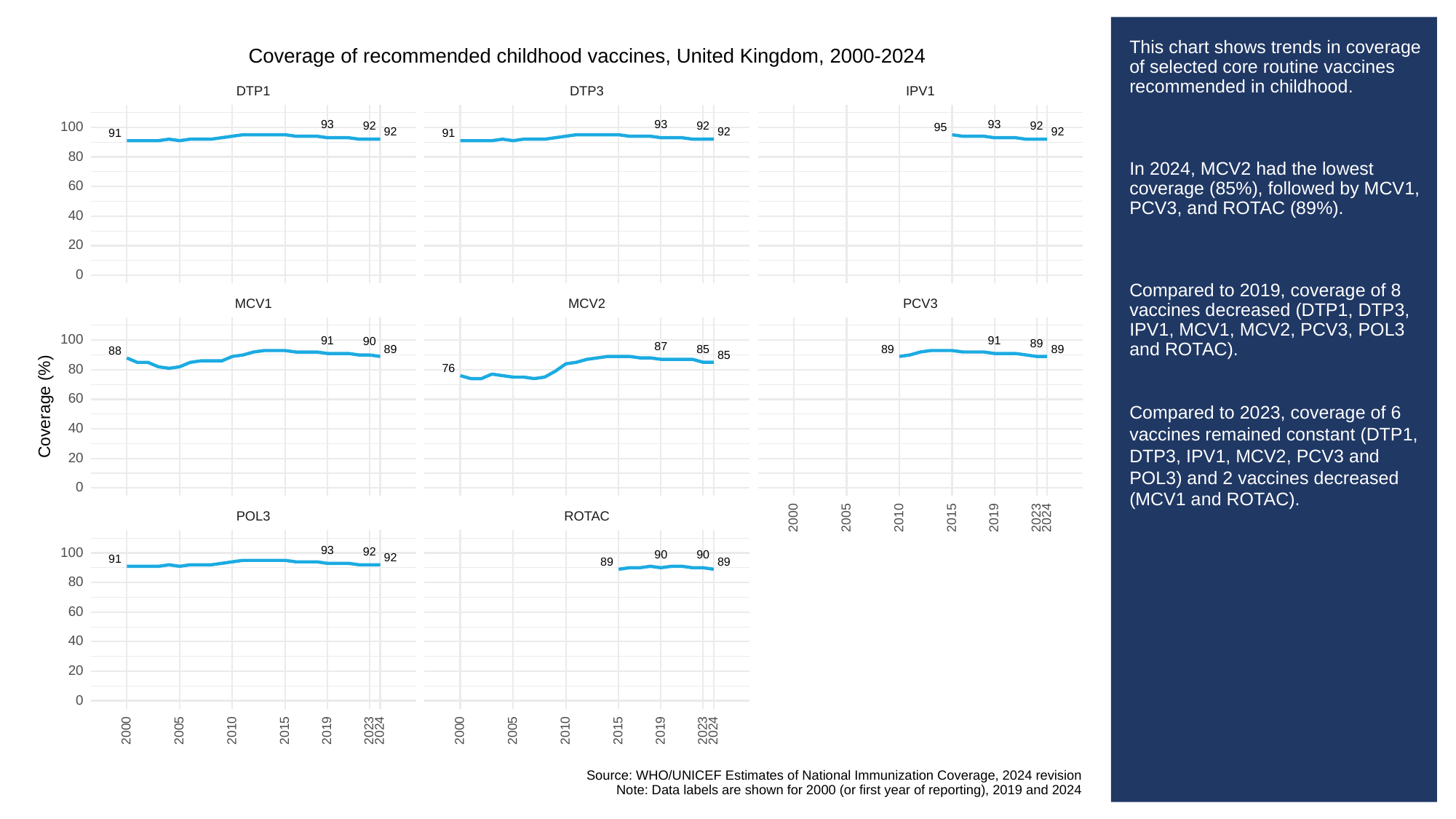

# This chart shows trends in coverage of selected core routine vaccines recommended in childhood.

In 2024, MCV2 had the lowest coverage (85%), followed by MCV1, PCV3, and ROTAC (89%).

Compared to 2019, coverage of 8 vaccines decreased (DTP1, DTP3, IPV1, MCV1, MCV2, PCV3, POL3 and ROTAC).

Compared to 2023, coverage of 6 vaccines remained constant (DTP1, DTP3, IPV1, MCV2, PCV3 and POL3) and 2 vaccines decreased (MCV1 and ROTAC).

Coverage of recommended childhood vaccines, United Kingdom, 2000-2024
DTP3
DTP1
IPV1

93
93
93
100
92
92
92
95

92
92
92
91
91

80

60

40

20

0

PCV3
MCV1
MCV2

100
91
91
90
89

87
89
89
89
85
88

85

76
80

60
Coverage (%)

40

20

0

POL3
ROTAC
2023
2000
2005
2010
2015
2019
2024

93
100
92
90
90

92
91
89
89

80

60

40

20

0

2023
2023
2000
2005
2010
2015
2019
2024
2000
2005
2010
2015
2019
2024
Source: WHO/UNICEF Estimates of National Immunization Coverage, 2024 revision
Note: Data labels are shown for 2000 (or first year of reporting), 2019 and 2024